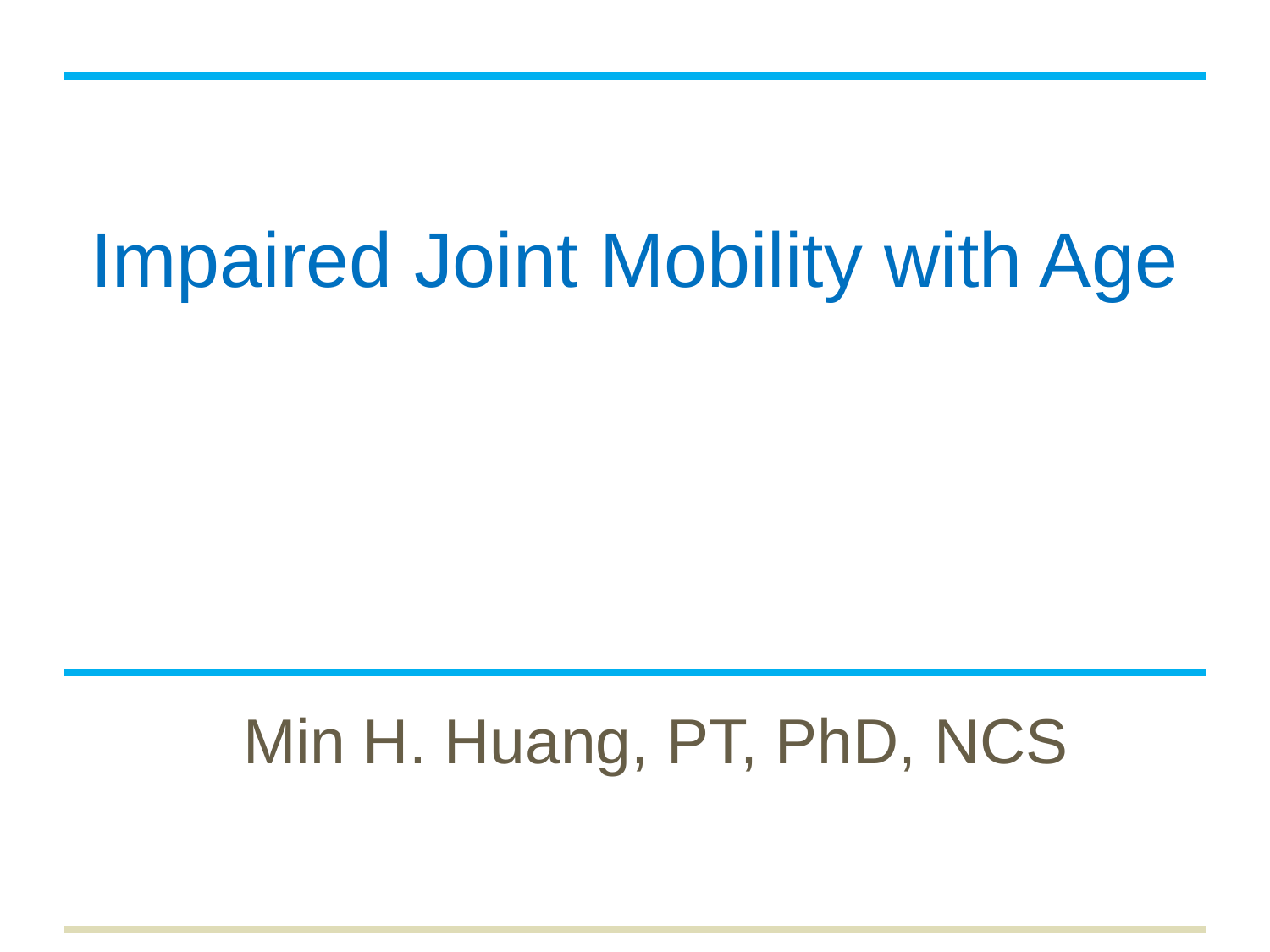

# Impaired Joint Mobility with Age
Min H. Huang, PT, PhD, NCS